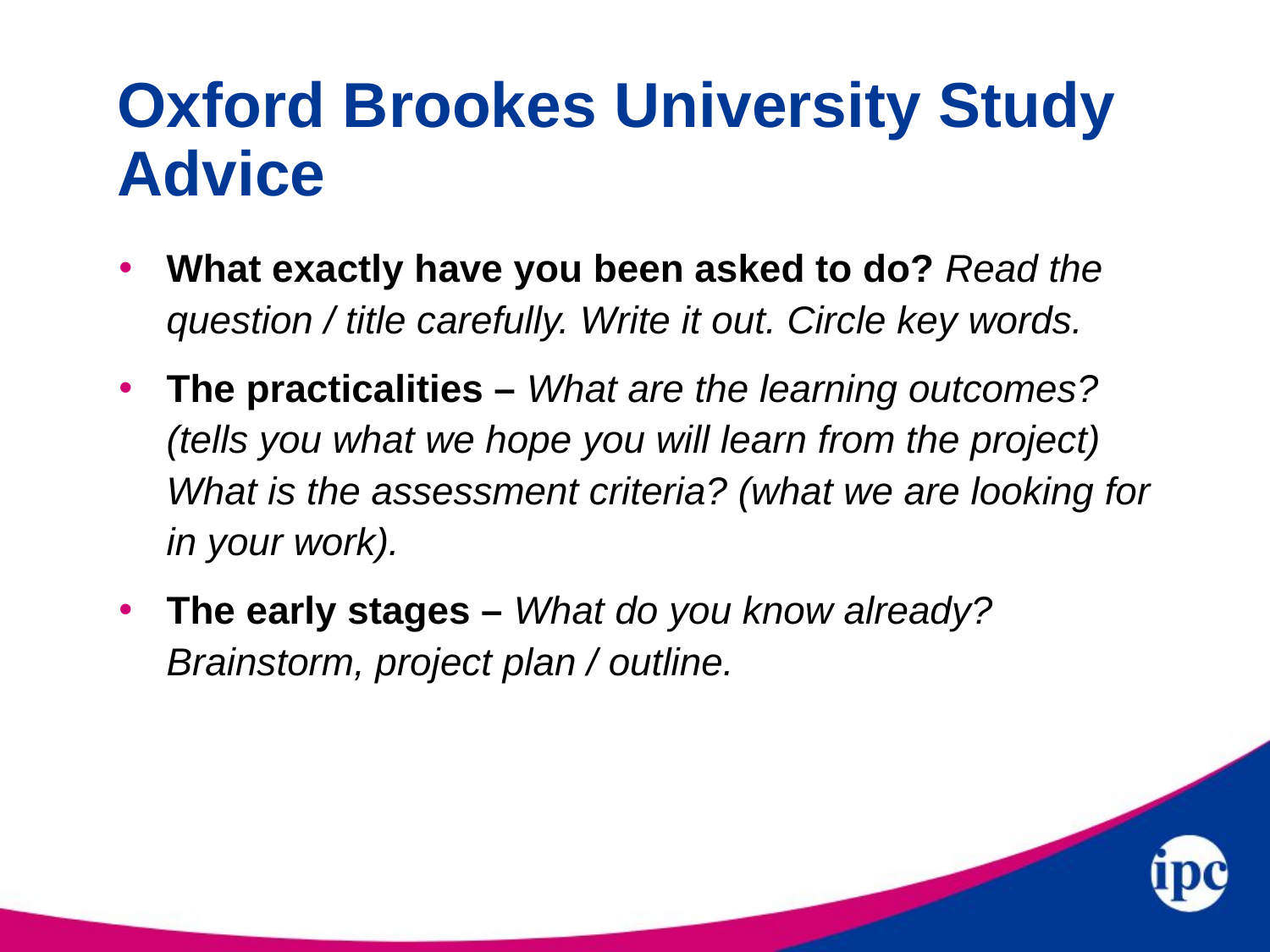

# Oxford Brookes University Study Advice
What exactly have you been asked to do? Read the question / title carefully. Write it out. Circle key words.
The practicalities – What are the learning outcomes? (tells you what we hope you will learn from the project) What is the assessment criteria? (what we are looking for in your work).
The early stages – What do you know already? Brainstorm, project plan / outline.